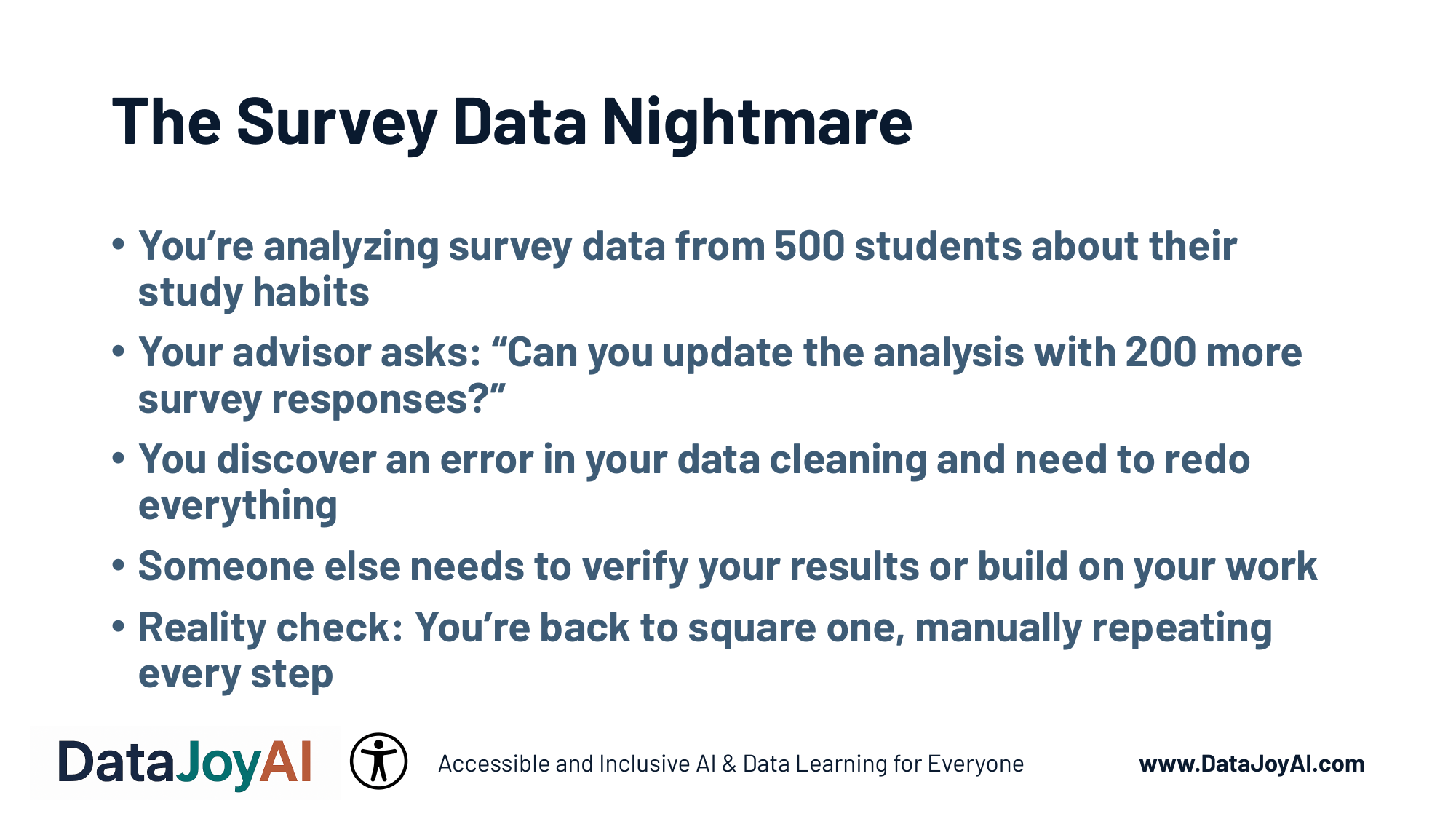

# The Survey Data Nightmare
You’re analyzing survey data from 500 students about their study habits
Your advisor asks: “Can you update the analysis with 200 more survey responses?”
You discover an error in your data cleaning and need to redo everything
Someone else needs to verify your results or build on your work
Reality check: You’re back to square one, manually repeating every step